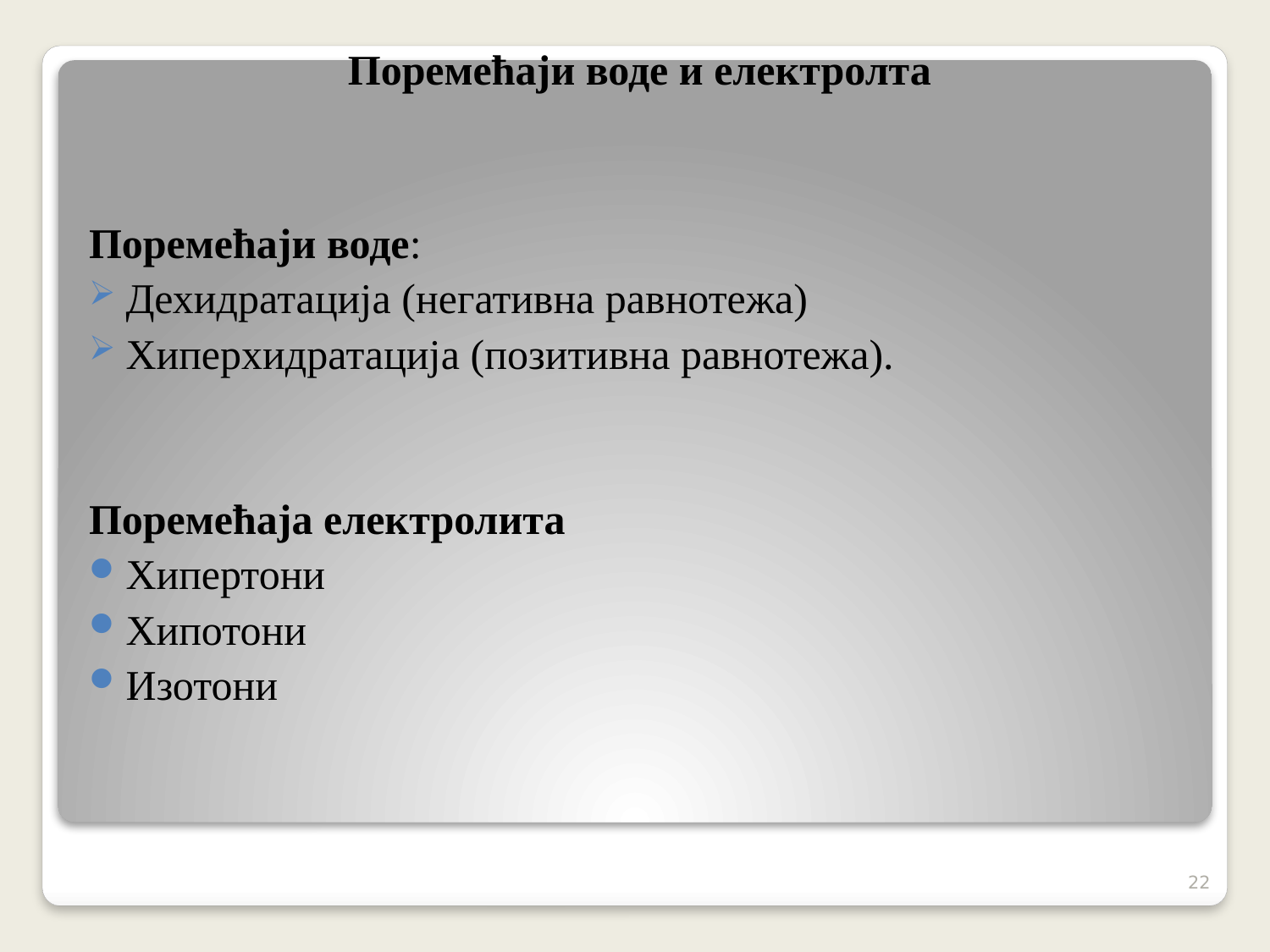

Поремећаји воде и електролта

Поремећаји воде:
Дехидратација (негативна равнотежа)
Хиперхидратација (позитивна равнотежа).

Поремећаја електролита
Хипертони
Хипотони
Изотони

22